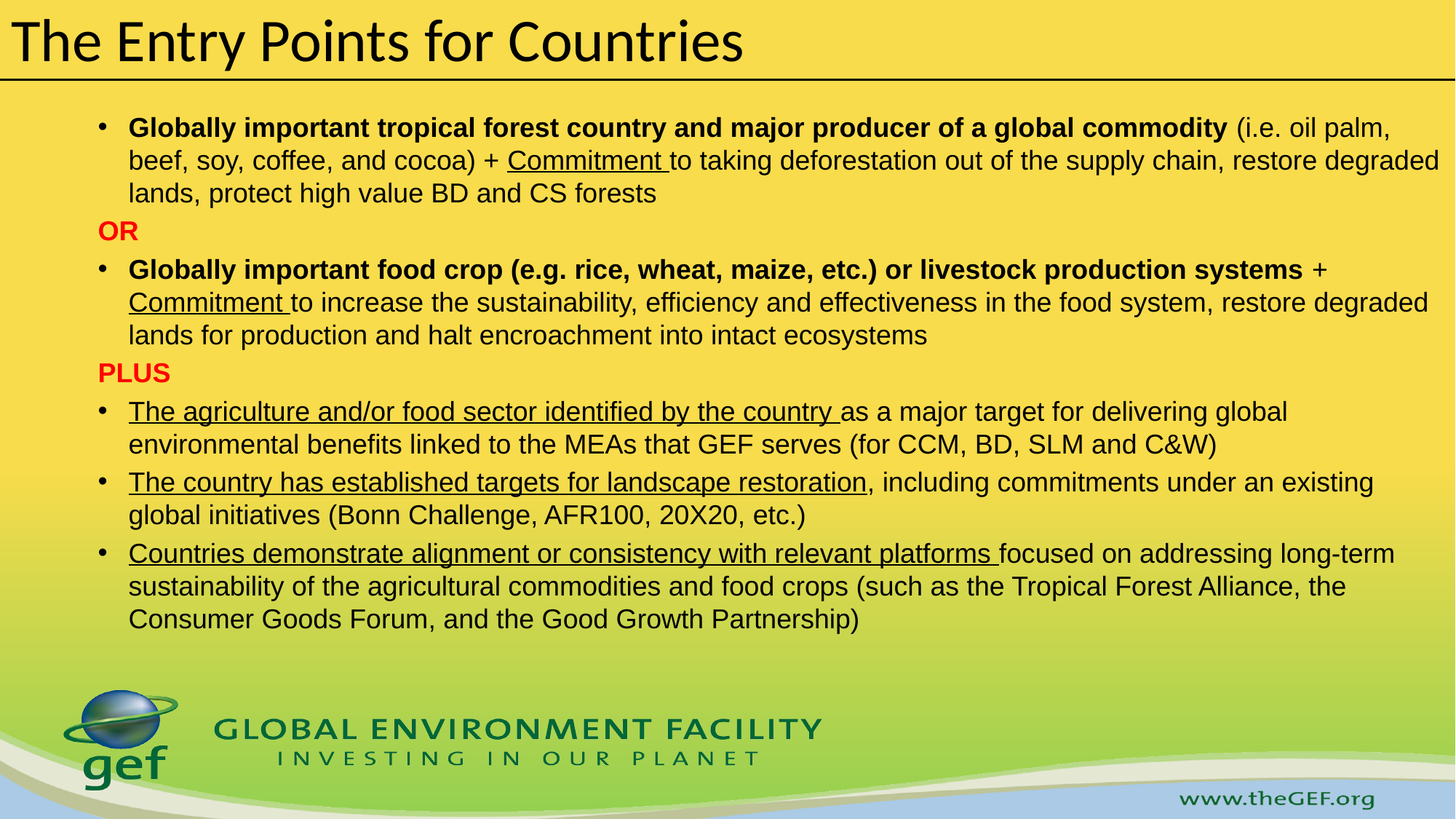

# The Entry Points for Countries
Globally important tropical forest country and major producer of a global commodity (i.e. oil palm, beef, soy, coffee, and cocoa) + Commitment to taking deforestation out of the supply chain, restore degraded lands, protect high value BD and CS forests
OR
Globally important food crop (e.g. rice, wheat, maize, etc.) or livestock production systems + Commitment to increase the sustainability, efficiency and effectiveness in the food system, restore degraded lands for production and halt encroachment into intact ecosystems
PLUS
The agriculture and/or food sector identified by the country as a major target for delivering global environmental benefits linked to the MEAs that GEF serves (for CCM, BD, SLM and C&W)
The country has established targets for landscape restoration, including commitments under an existing global initiatives (Bonn Challenge, AFR100, 20X20, etc.)
Countries demonstrate alignment or consistency with relevant platforms focused on addressing long-term sustainability of the agricultural commodities and food crops (such as the Tropical Forest Alliance, the Consumer Goods Forum, and the Good Growth Partnership)